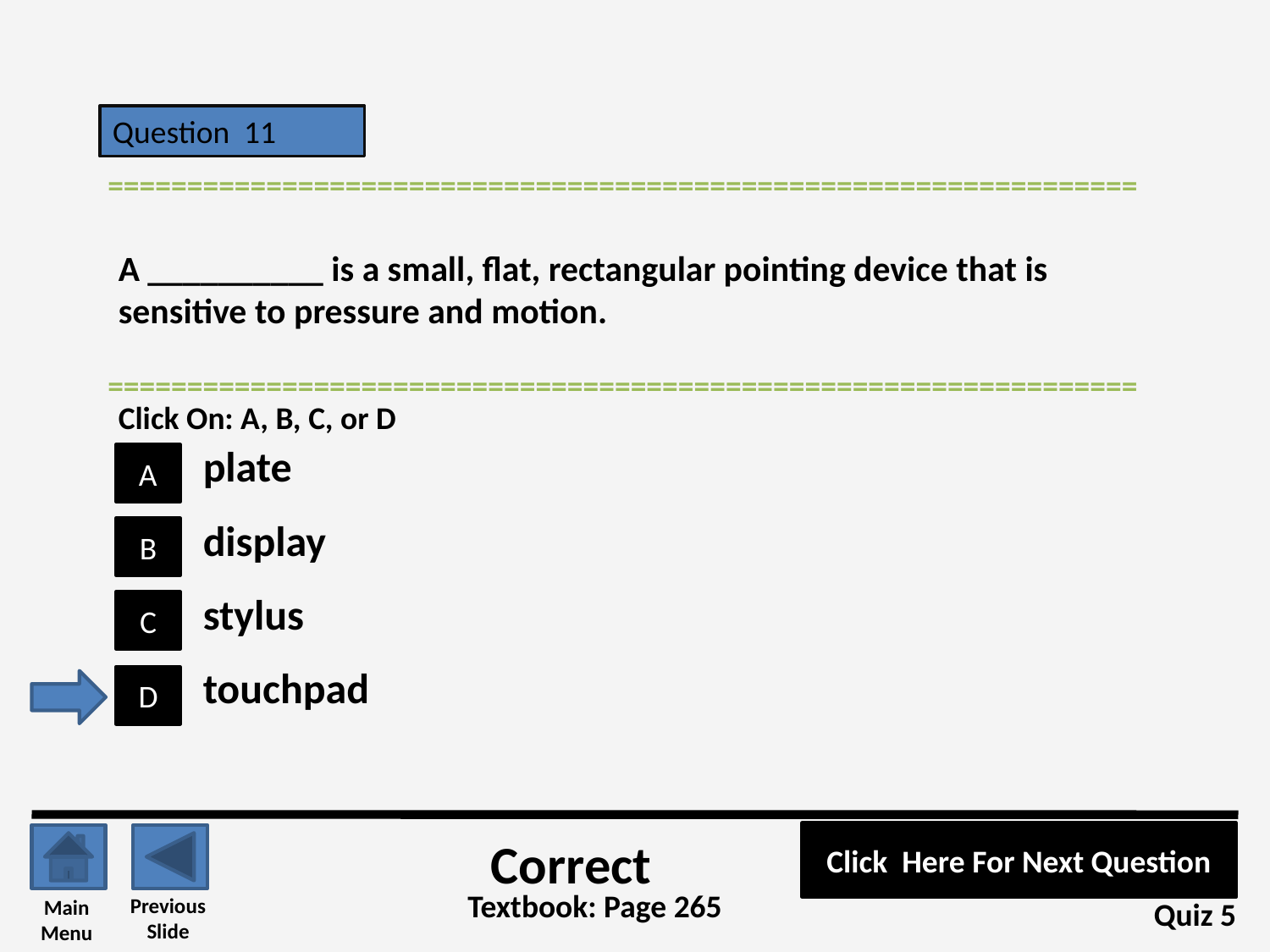

Question  11
=================================================================
A __________ is a small, flat, rectangular pointing device that is sensitive to pressure and motion.
=================================================================
Click On: A, B, C, or D

plate
A

display
B

stylus
C

touchpad
D

Click  Here For Next Question

Correct
Textbook: Page 265
Previous
Slide
Main
Menu
Quiz 5